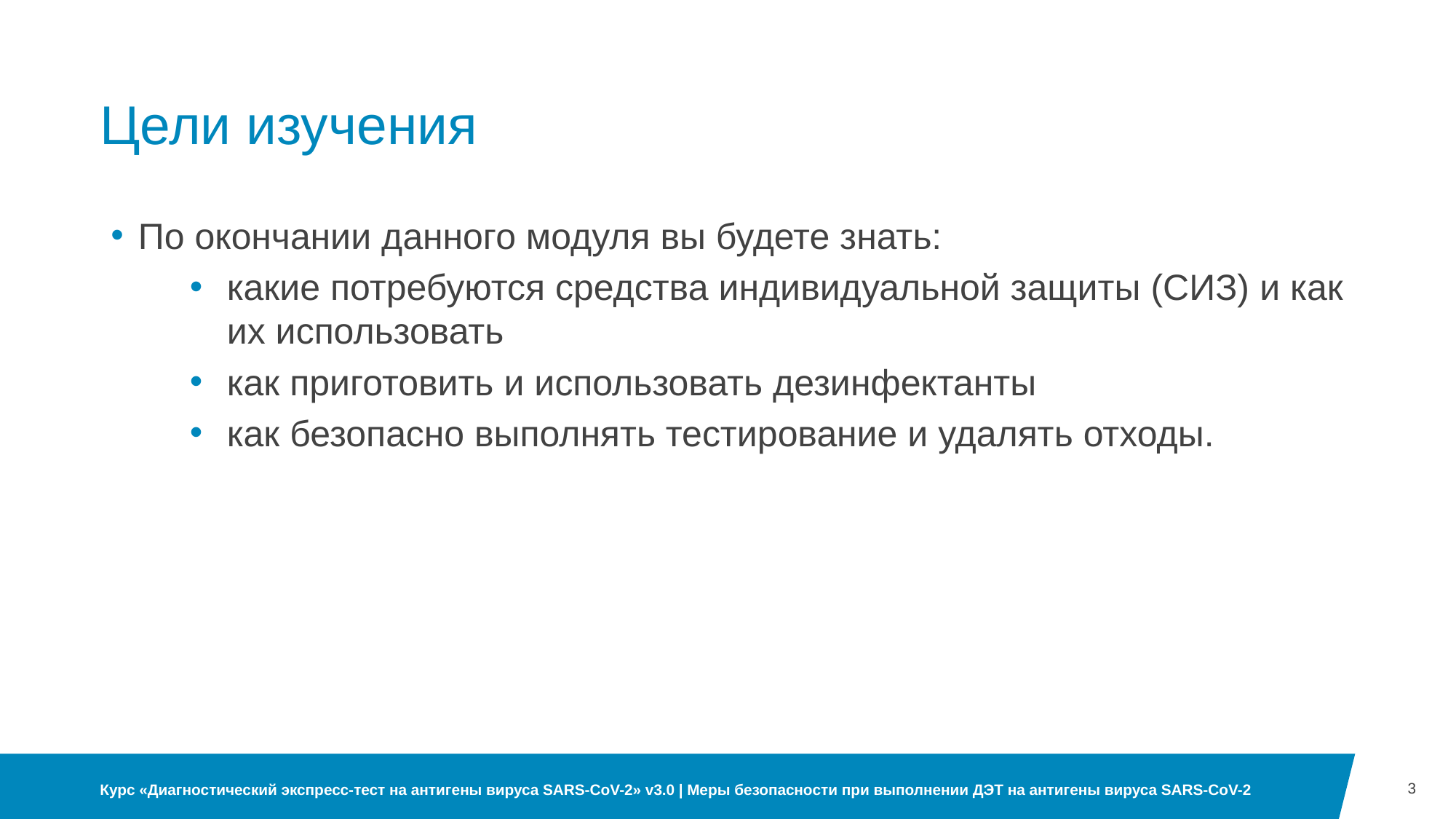

# Цели изучения
По окончании данного модуля вы будете знать:
какие потребуются средства индивидуальной защиты (СИЗ) и как их использовать
как приготовить и использовать дезинфектанты
как безопасно выполнять тестирование и удалять отходы.

3
Курс «Диагностический экспресс-тест на антигены вируса SARS-CoV-2» v3.0 | Меры безопасности при выполнении ДЭТ на антигены вируса SARS-CoV-2